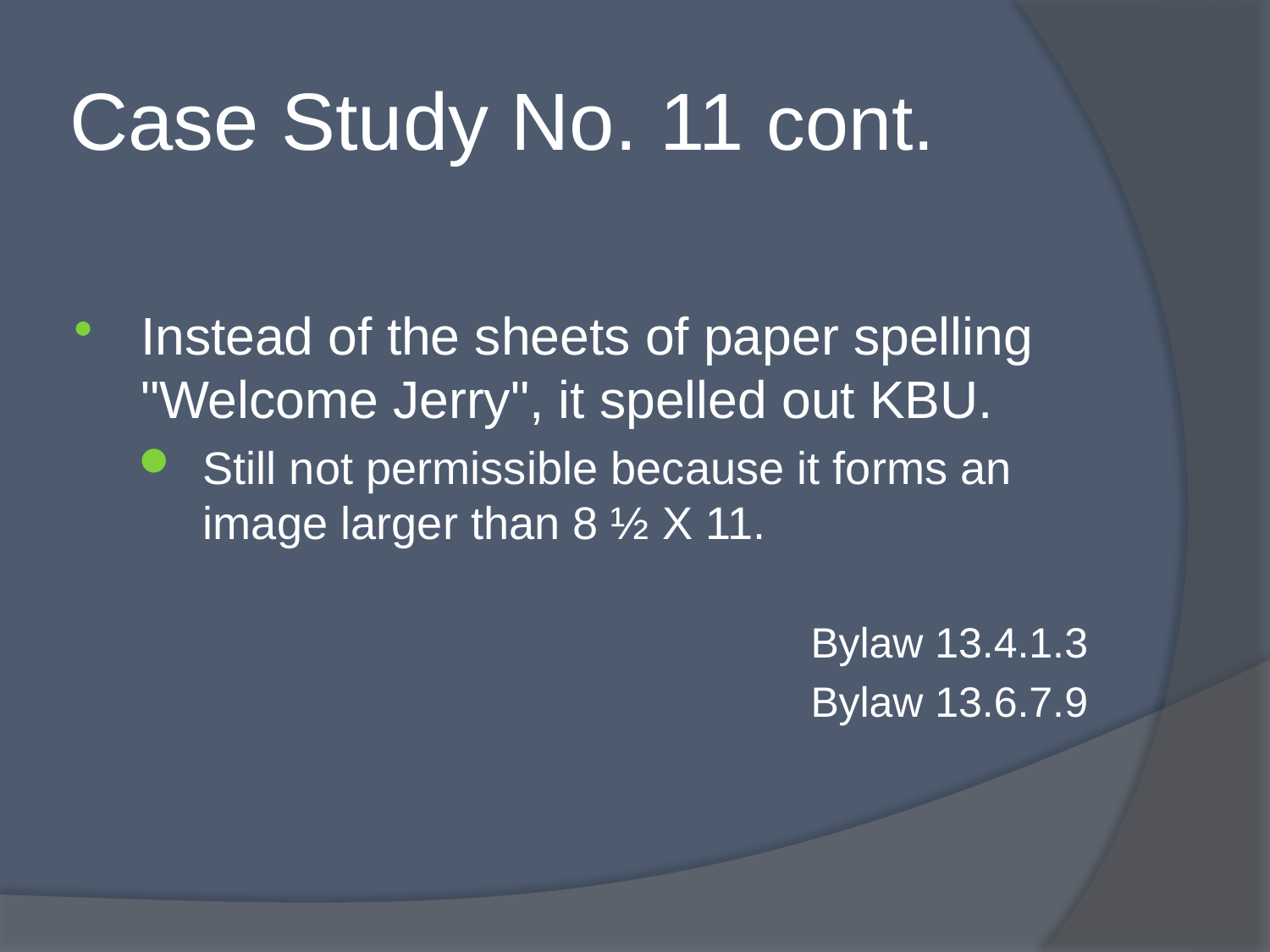

# Case Study No. 11 cont.

Instead of the sheets of paper spelling "Welcome Jerry", it spelled out KBU.
Still not permissible because it forms an image larger than 8 ½ X 11.

Bylaw 13.4.1.3
Bylaw 13.6.7.9